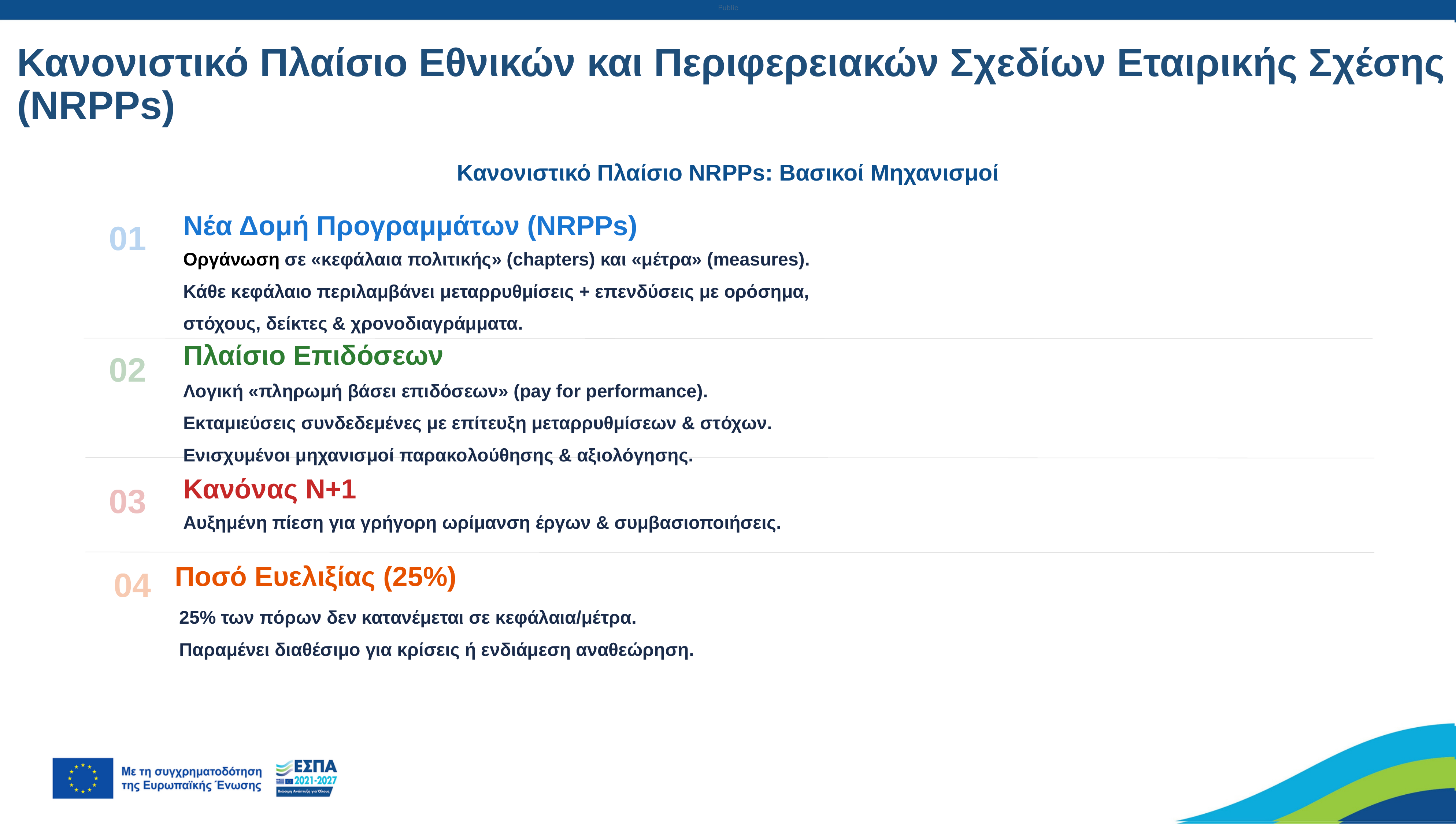

Public
Public

Κανονιστικό Πλαίσιο Εθνικών και Περιφερειακών Σχεδίων Εταιρικής Σχέσης (NRPPs)

Κανονιστικό Πλαίσιο NRPPs: Βασικοί Μηχανισμοί

Νέα Δομή Προγραμμάτων (NRPPs)
01
Οργάνωση σε «κεφάλαια πολιτικής» (chapters) και «μέτρα» (measures).
Κάθε κεφάλαιο περιλαμβάνει μεταρρυθμίσεις + επενδύσεις με ορόσημα,
στόχους, δείκτες & χρονοδιαγράμματα.

Πλαίσιο Επιδόσεων
02
Λογική «πληρωμή βάσει επιδόσεων» (pay for performance).
Εκταμιεύσεις συνδεδεμένες με επίτευξη μεταρρυθμίσεων & στόχων.
Ενισχυμένοι μηχανισμοί παρακολούθησης & αξιολόγησης.

Κανόνας N+1
03
Αυξημένη πίεση για γρήγορη ωρίμανση έργων & συμβασιοποιήσεις.

Ποσό Ευελιξίας (25%)
04
25% των πόρων δεν κατανέμεται σε κεφάλαια/μέτρα.
Παραμένει διαθέσιμο για κρίσεις ή ενδιάμεση αναθεώρηση.